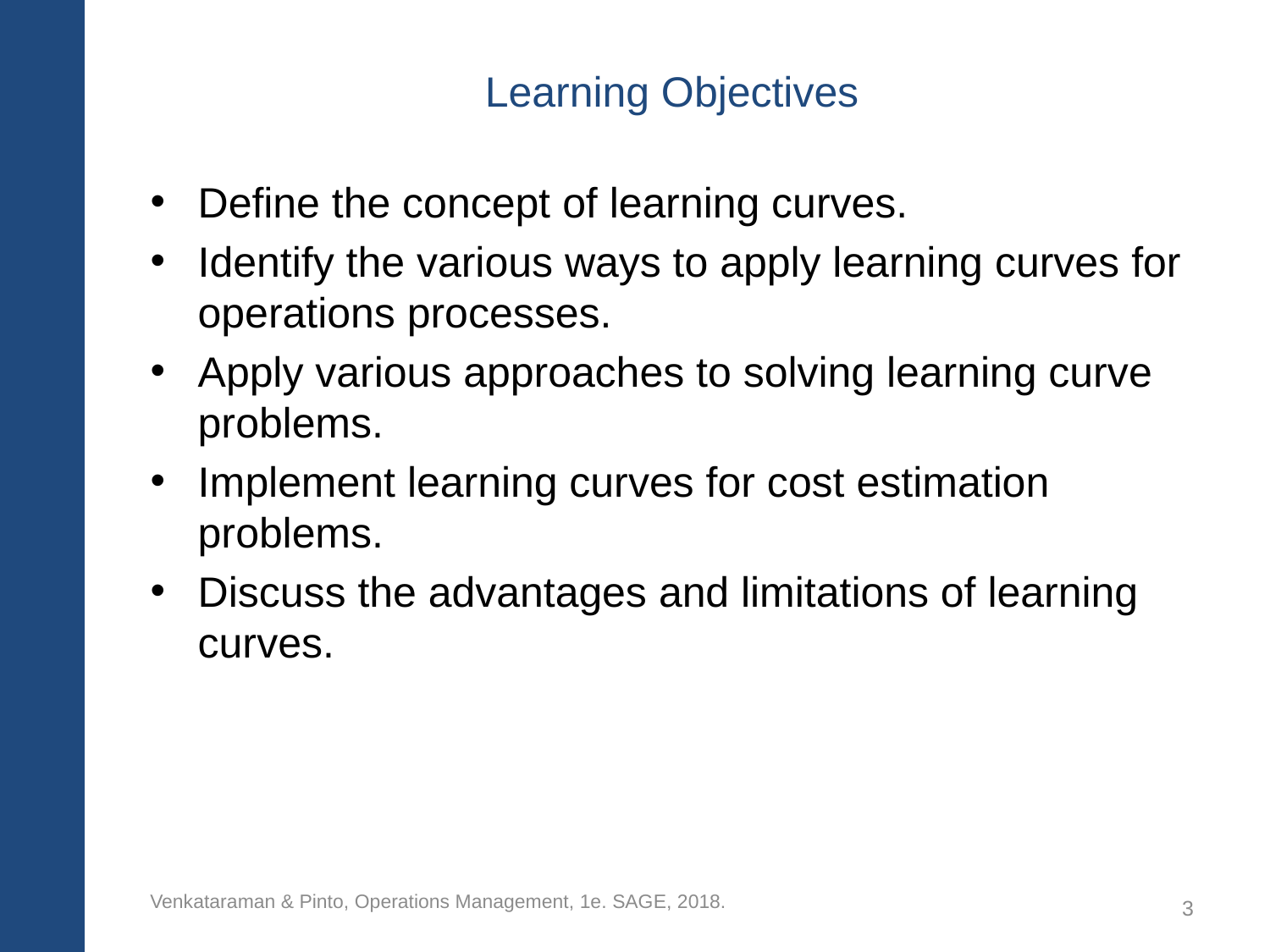

# Learning Objectives
Define the concept of learning curves.
Identify the various ways to apply learning curves for operations processes.
Apply various approaches to solving learning curve problems.
Implement learning curves for cost estimation problems.
Discuss the advantages and limitations of learning curves.
Venkataraman & Pinto, Operations Management, 1e. SAGE, 2018.
3